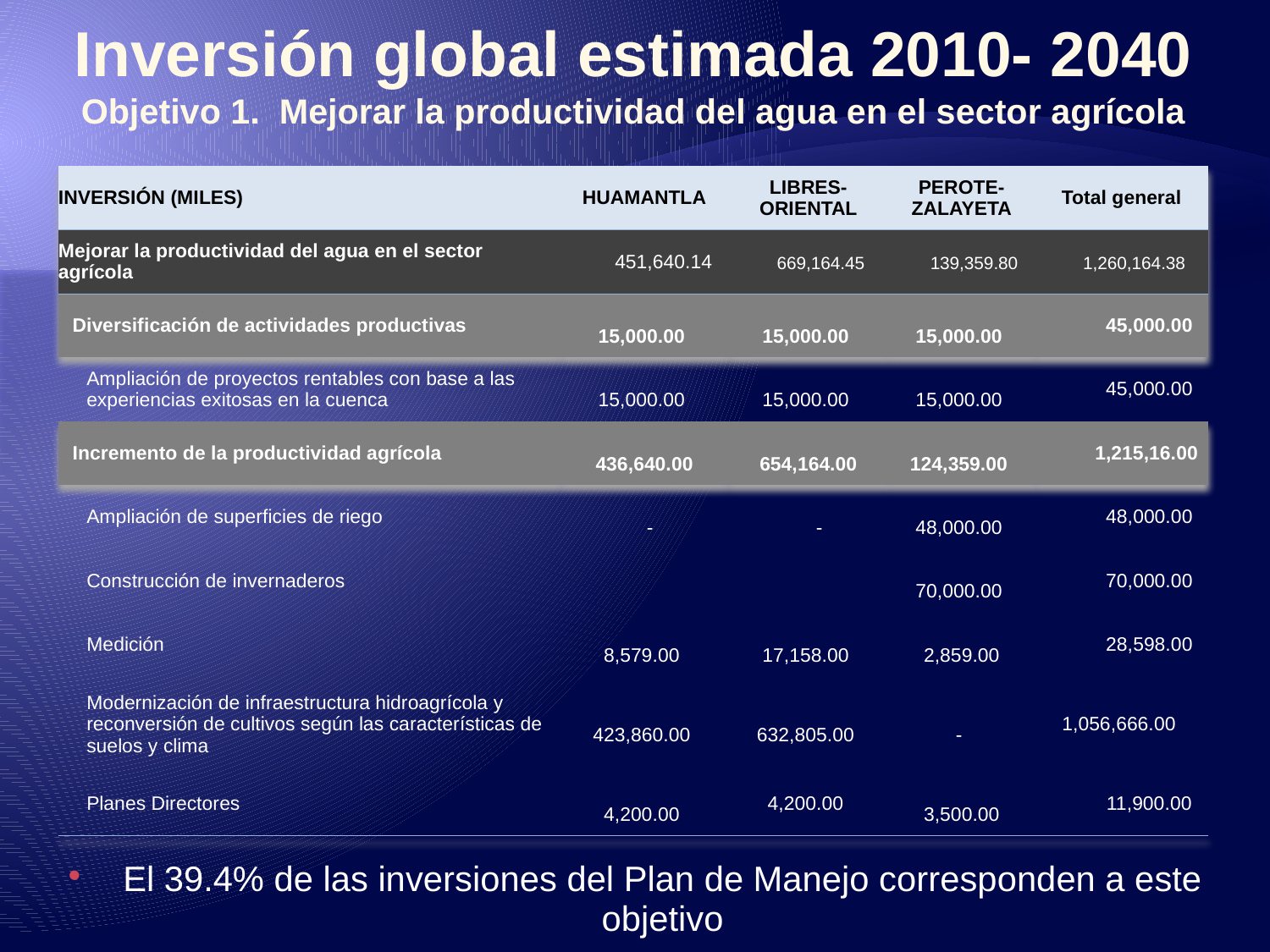

# Inversión global estimada 2010- 2040 Objetivo 1.  Mejorar la productividad del agua en el sector agrícola
| INVERSIÓN (MILES) | HUAMANTLA | LIBRES-ORIENTAL | PEROTE-ZALAYETA | Total general |
| --- | --- | --- | --- | --- |
| Mejorar la productividad del agua en el sector agrícola | 451,640.14 | 669,164.45 | 139,359.80 | 1,260,164.38 |
| Diversificación de actividades productivas | 15,000.00 | 15,000.00 | 15,000.00 | 45,000.00 |
| Ampliación de proyectos rentables con base a las experiencias exitosas en la cuenca | 15,000.00 | 15,000.00 | 15,000.00 | 45,000.00 |
| Incremento de la productividad agrícola | 436,640.00 | 654,164.00 | 124,359.00 | 1,215,16.00 |
| Ampliación de superficies de riego | - | - | 48,000.00 | 48,000.00 |
| Construcción de invernaderos |  |  | 70,000.00 | 70,000.00 |
| Medición | 8,579.00 | 17,158.00 | 2,859.00 | 28,598.00 |
| Modernización de infraestructura hidroagrícola y reconversión de cultivos según las características de suelos y clima | 423,860.00 | 632,805.00 | - | 1,056,666.00 |
| Planes Directores | 4,200.00 | 4,200.00 | 3,500.00 | 11,900.00 |
El 39.4% de las inversiones del Plan de Manejo corresponden a este objetivo